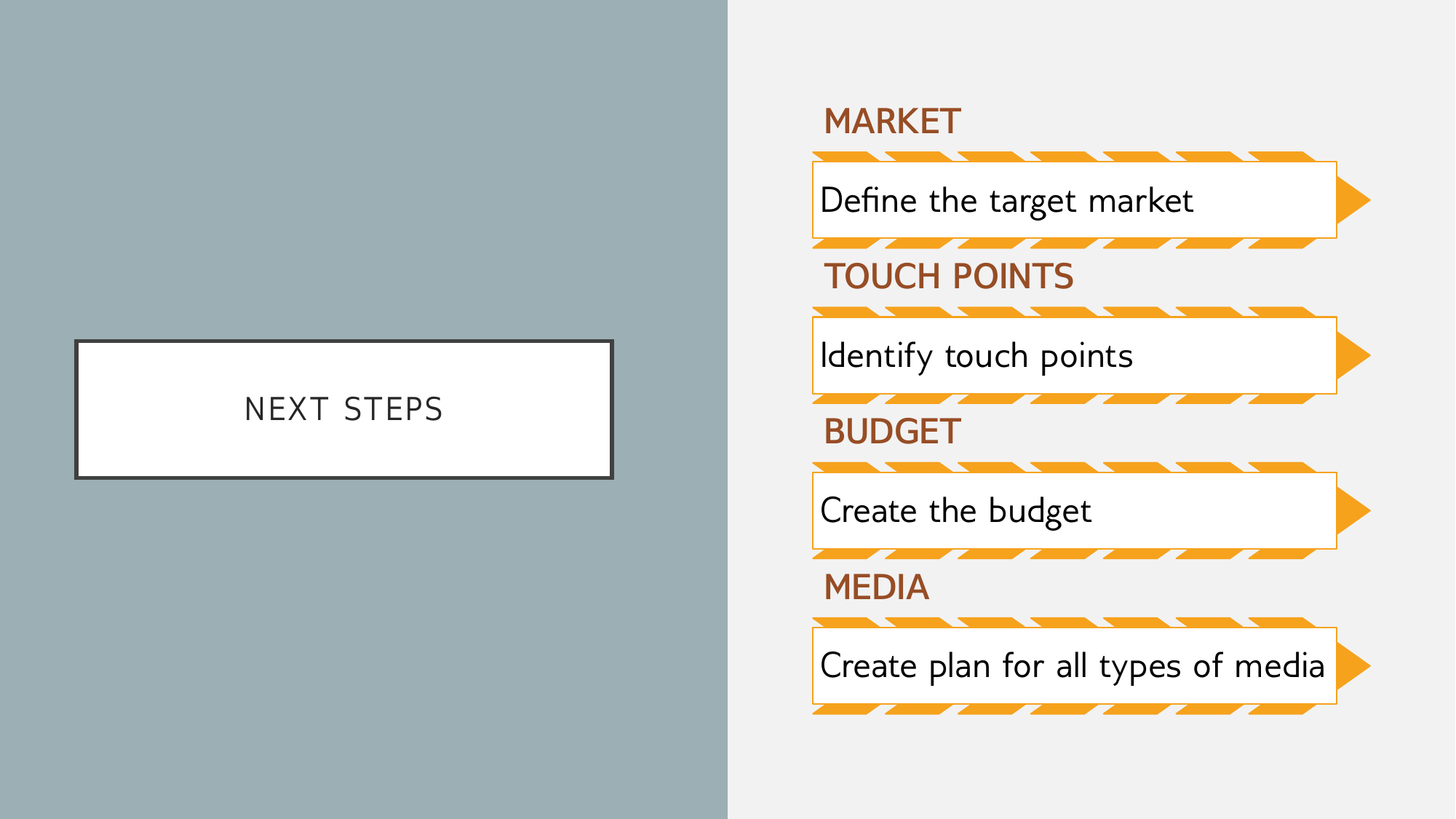

MARKET
Define the target market
TOUCH POINTS
Identify touch points
BUDGET
Create the budget
MEDIA
Create plan for all types of media
# Next Steps